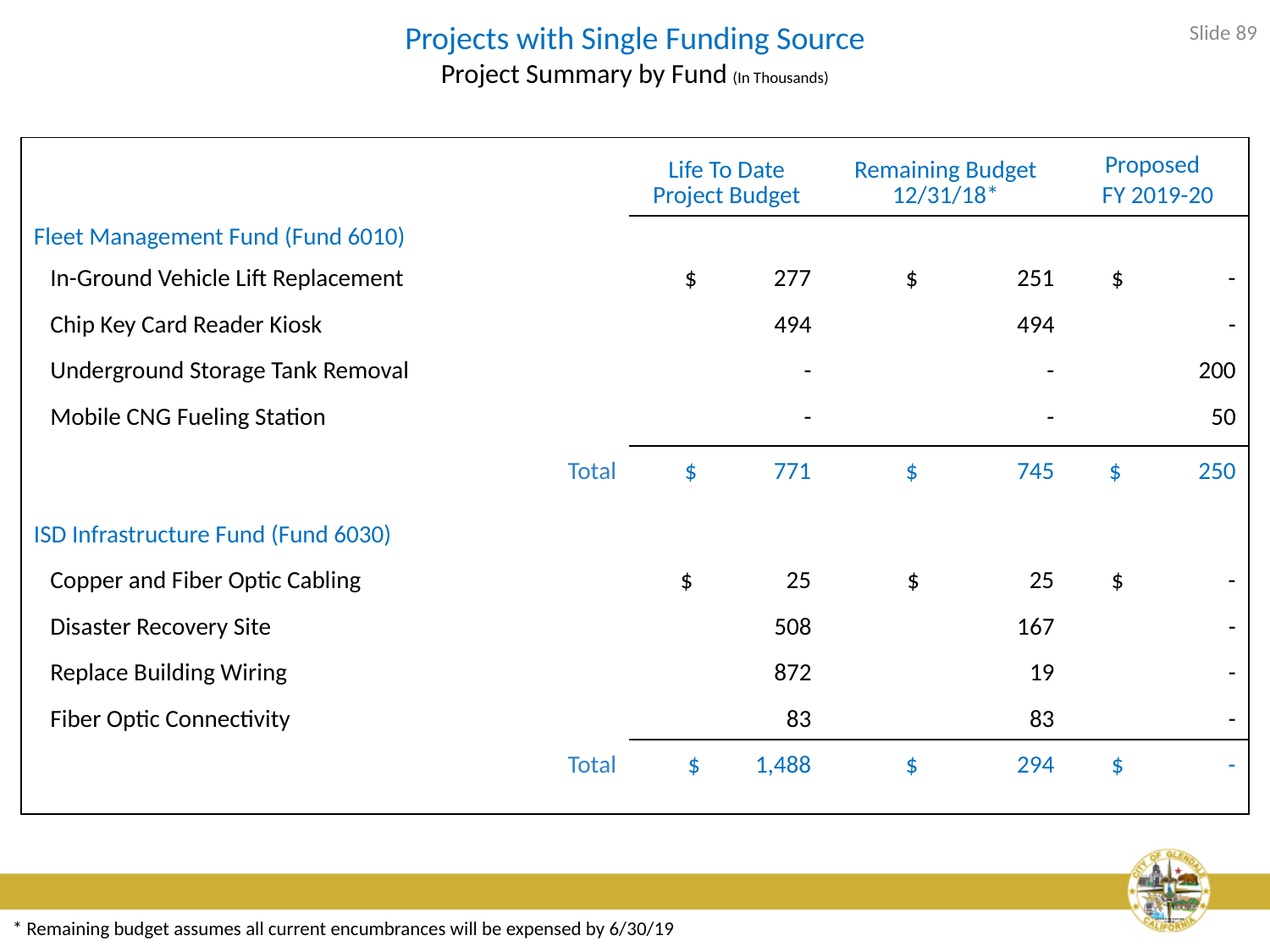

Slide 89
# Projects with Single Funding Source Project Summary by Fund (In Thousands)
|  | Life To Date Project Budget | Remaining Budget 12/31/18\* | Proposed FY 2019-20 |
| --- | --- | --- | --- |
| Fleet Management Fund (Fund 6010) |  |  |  |
| In-Ground Vehicle Lift Replacement | $ 277 | $ 251 | $ - |
| Chip Key Card Reader Kiosk | 494 | 494 | - |
| Underground Storage Tank Removal | - | - | 200 |
| Mobile CNG Fueling Station | - | - | 50 |
| Total | $ 771 | $ 745 | $ 250 |
|  |  |  |  |
| ISD Infrastructure Fund (Fund 6030) |  |  |  |
| Copper and Fiber Optic Cabling | $ 25 | $ 25 | $ - |
| Disaster Recovery Site | 508 | 167 | - |
| Replace Building Wiring | 872 | 19 | - |
| Fiber Optic Connectivity | 83 | 83 | - |
| Total | $ 1,488 | $ 294 | $ - |
|  |  |  |  |
* Remaining budget assumes all current encumbrances will be expensed by 6/30/19